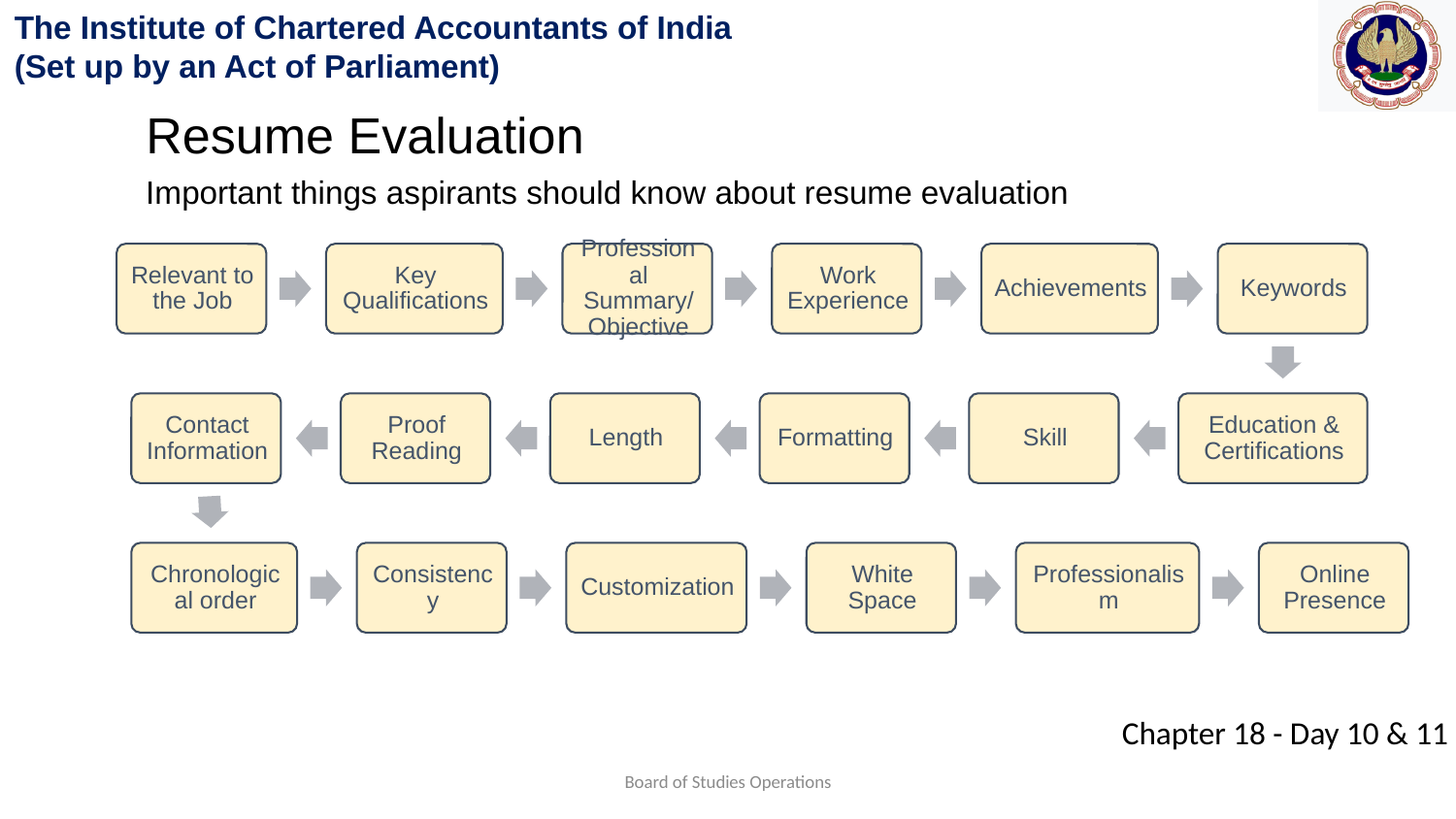

Resume Evaluation
Important things aspirants should know about resume evaluation
Relevant to the Job

Key Qualifications

Professional Summary/ Objective

Work Experience

Achievements

Keywords

Education & Certifications

Skill

Formatting

Length

Proof Reading

Contact Information

Chronological order

Consistency

Customization

White Space

Professionalism

Online Presence
Board of Studies Operations